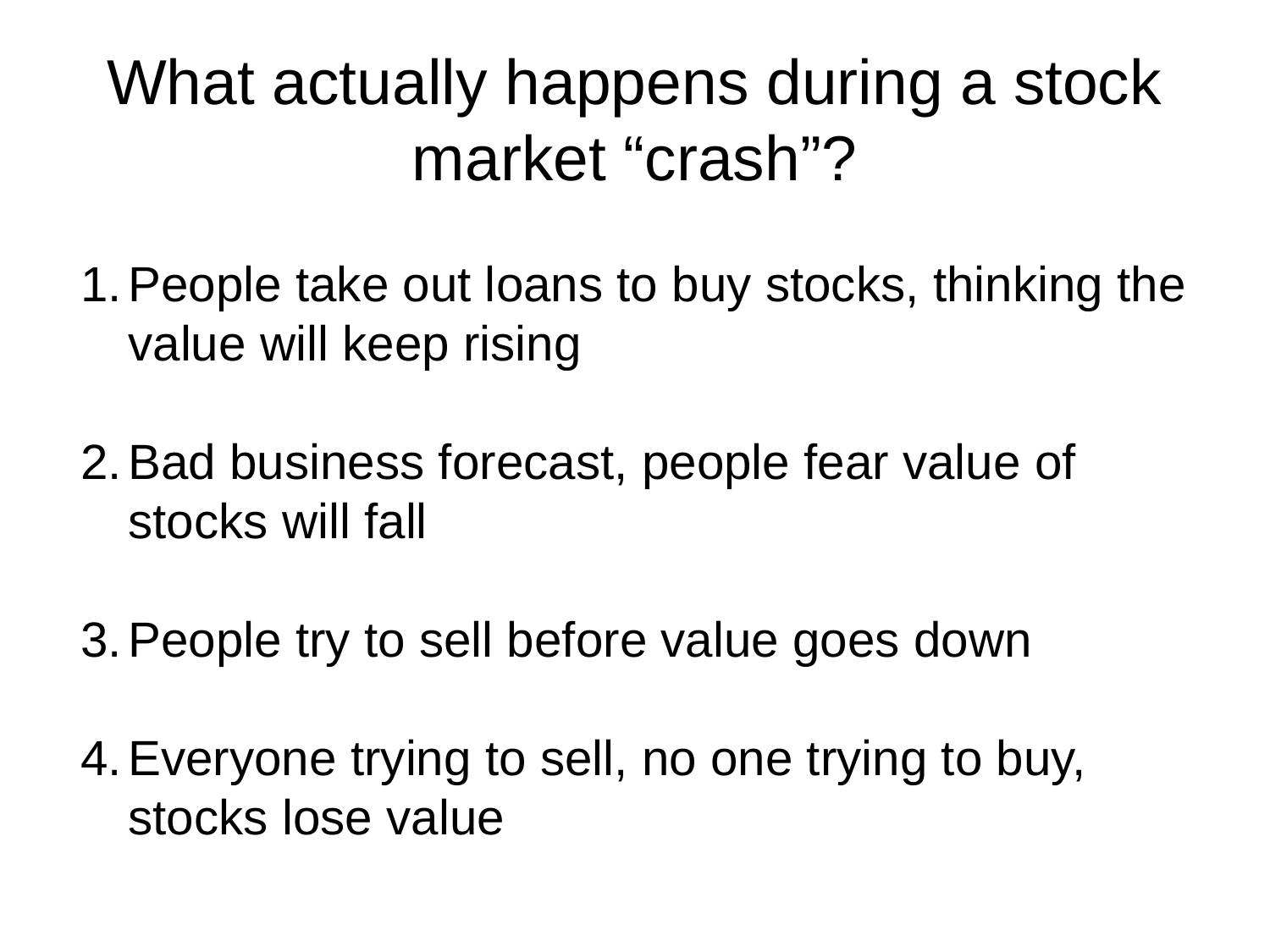

What actually happens during a stock market “crash”?
# People take out loans to buy stocks, thinking the value will keep rising

Bad business forecast, people fear value of stocks will fall

People try to sell before value goes down

Everyone trying to sell, no one trying to buy, stocks lose value